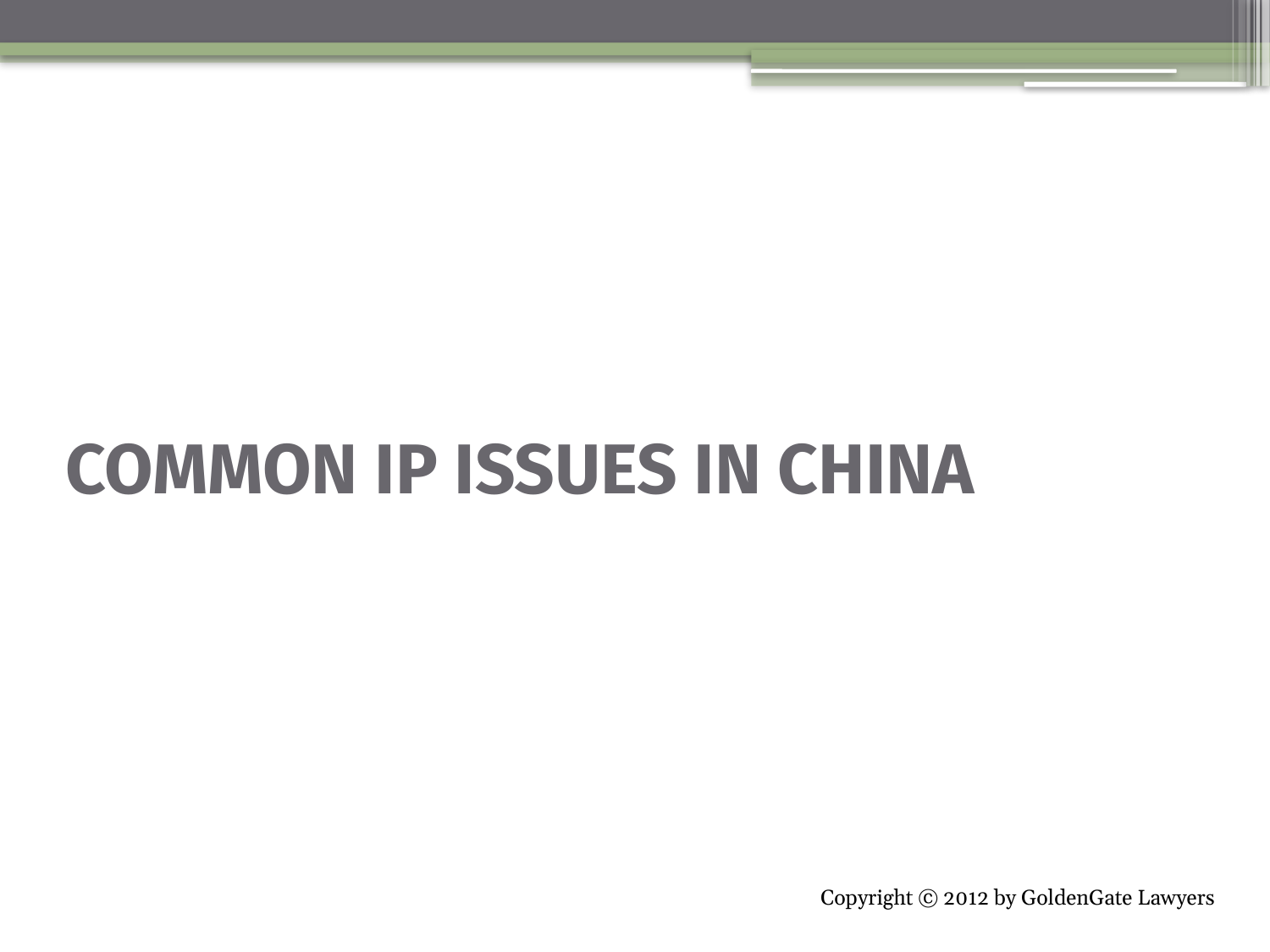

# COMMON IP ISSUES IN CHINA
Copyright © 2012 by GoldenGate Lawyers